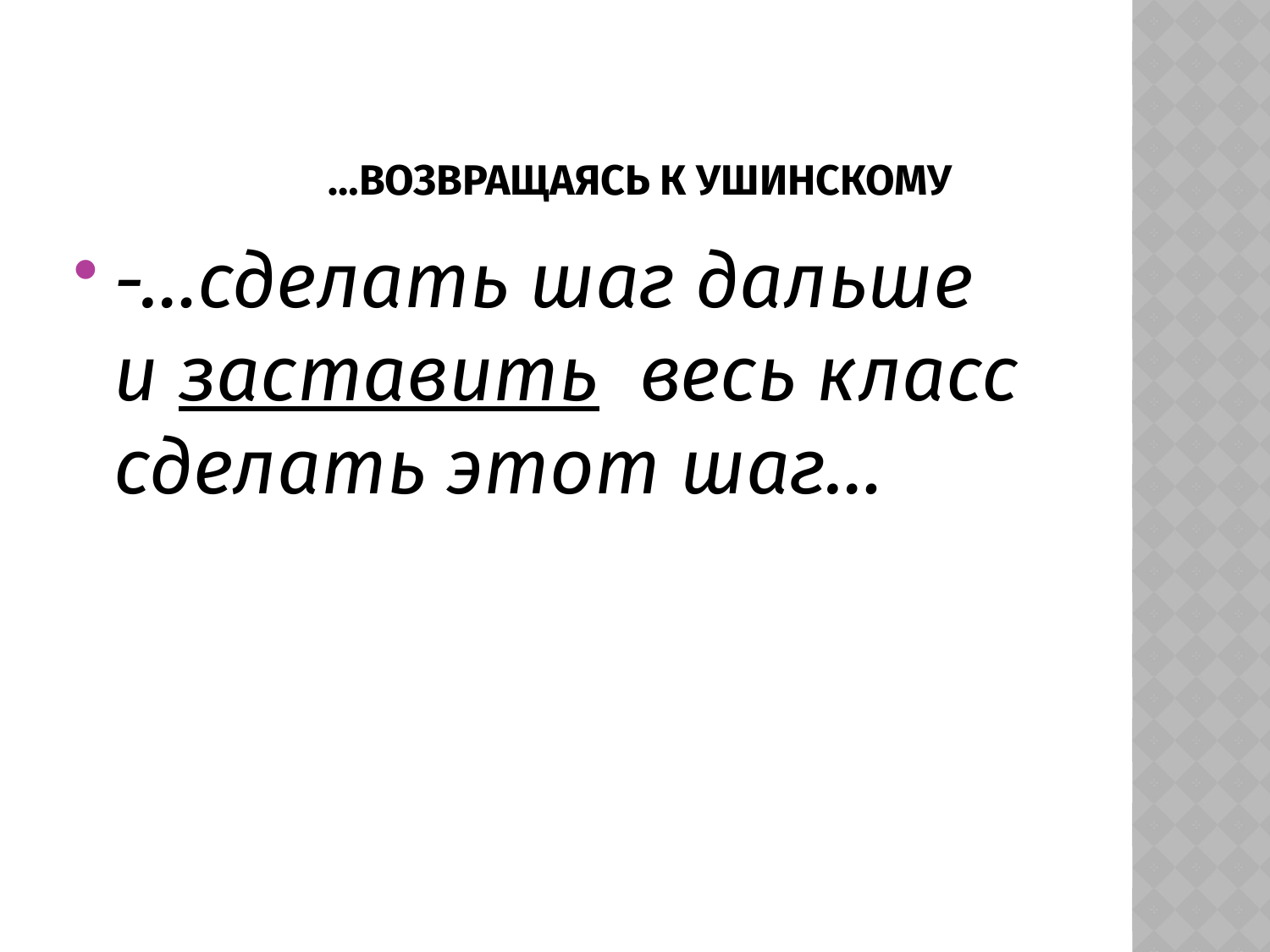

# …Возвращаясь к Ушинскому
-…сделать шаг дальше  и заставить  весь класс сделать этот шаг…